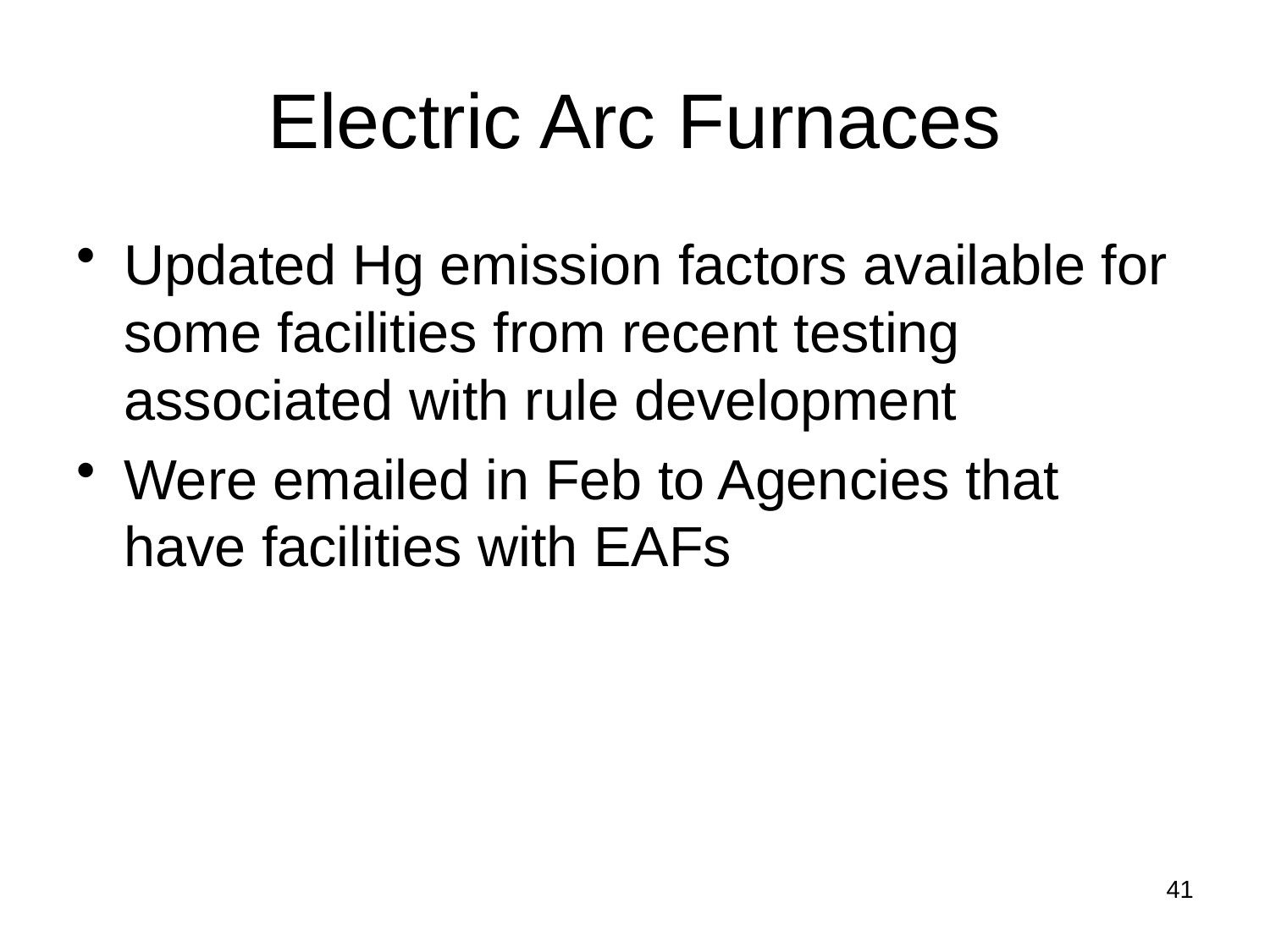

# Electric Arc Furnaces
Updated Hg emission factors available for some facilities from recent testing associated with rule development
Were emailed in Feb to Agencies that have facilities with EAFs
41